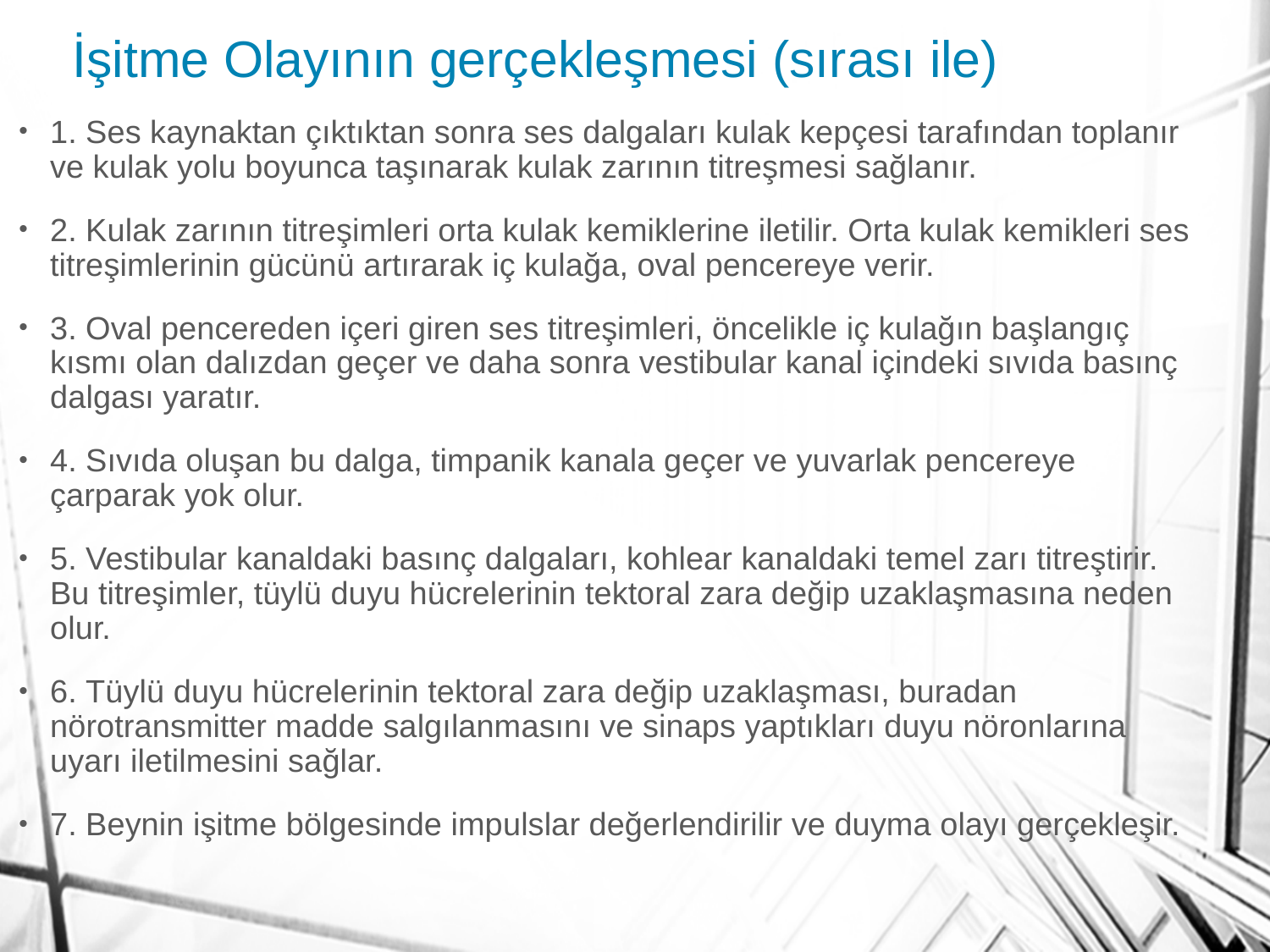

# İşitme Olayının gerçekleşmesi (sırası ile)
1. Ses kaynaktan çıktıktan sonra ses dalgaları kulak kepçesi tarafından toplanır ve kulak yolu boyunca taşınarak kulak zarının titreşmesi sağlanır.
2. Kulak zarının titreşimleri orta kulak kemiklerine iletilir. Orta kulak kemikleri ses titreşimlerinin gücünü artırarak iç kulağa, oval pencereye verir.
3. Oval pencereden içeri giren ses titreşimleri, öncelikle iç kulağın başlangıç kısmı olan dalızdan geçer ve daha sonra vestibular kanal içindeki sıvıda basınç dalgası yaratır.
4. Sıvıda oluşan bu dalga, timpanik kanala geçer ve yuvarlak pencereye çarparak yok olur.
5. Vestibular kanaldaki basınç dalgaları, kohlear kanaldaki temel zarı titreştirir. Bu titreşimler, tüylü duyu hücrelerinin tektoral zara değip uzaklaşmasına neden olur.
6. Tüylü duyu hücrelerinin tektoral zara değip uzaklaşması, buradan nörotransmitter madde salgılanmasını ve sinaps yaptıkları duyu nöronlarına uyarı iletilmesini sağlar.
7. Beynin işitme bölgesinde impulslar değerlendirilir ve duyma olayı gerçekleşir.